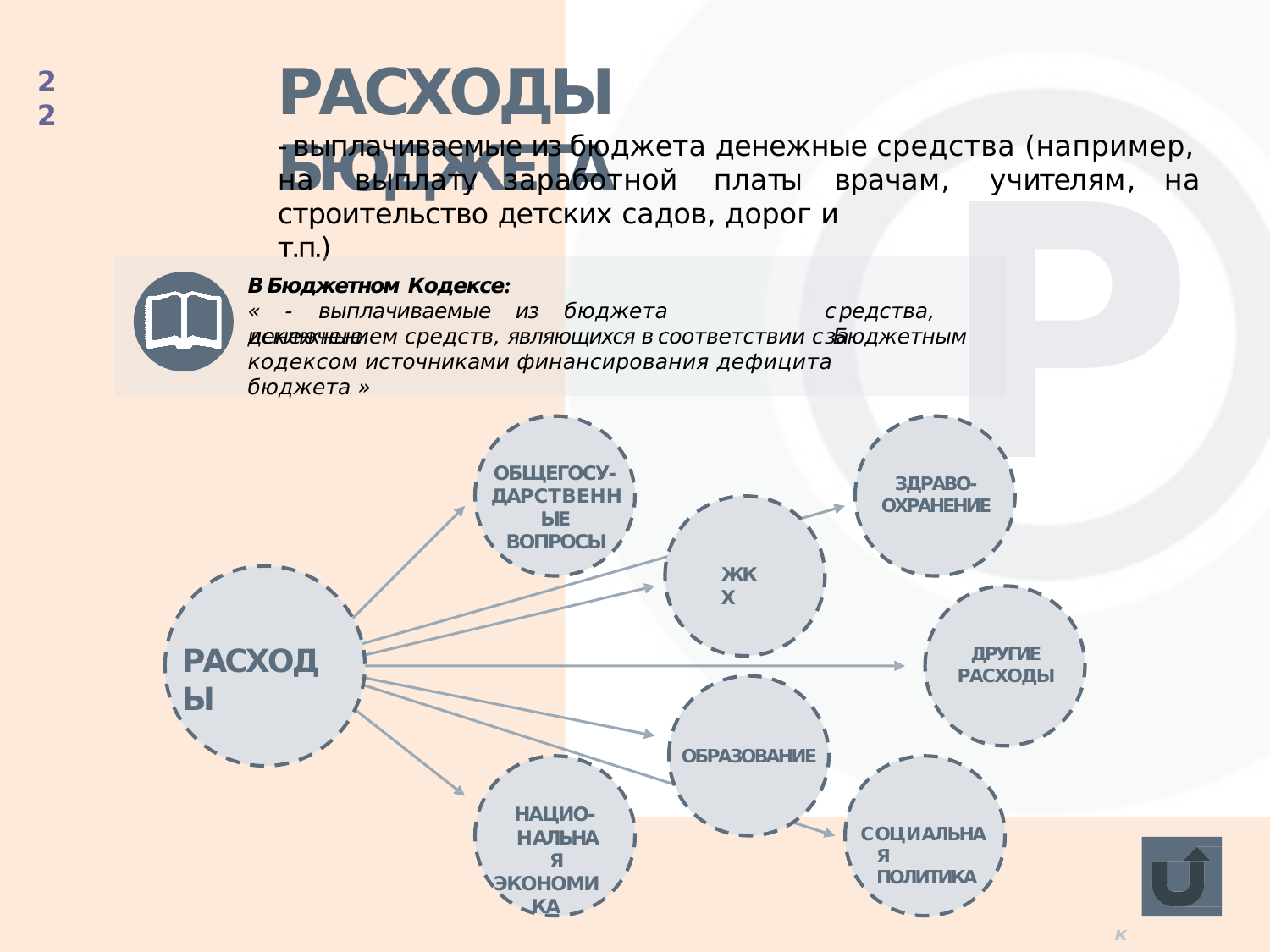

# РАСХОДЫ БЮДЖЕТА
22
Р
- выплачиваемые из бюджета денежные средства (например,
на	выплату	заработной	платы	врачам,	учителям,	на
строительство детских садов, дорог и т.п.)

В Бюджетном Кодексе:
«	-	выплачиваемые	из	бюджета	денежные

средства,	за
исключением средств, являющихся в соответствии с Бюджетным
кодексом источниками финансирования дефицита бюджета »

ОБЩЕГОСУ-  ДАРСТВЕННЫЕ  ВОПРОСЫ
ЗДРАВО-
ОХРАНЕНИЕ

ЖКХ

РАСХОДЫ
ДРУГИЕ
РАСХОДЫ

ОБРАЗОВАНИЕ

НАЦИО-  НАЛЬНАЯ
ЭКОНОМИКА
СОЦИАЛЬНАЯ  ПОЛИТИКА

к содержанию